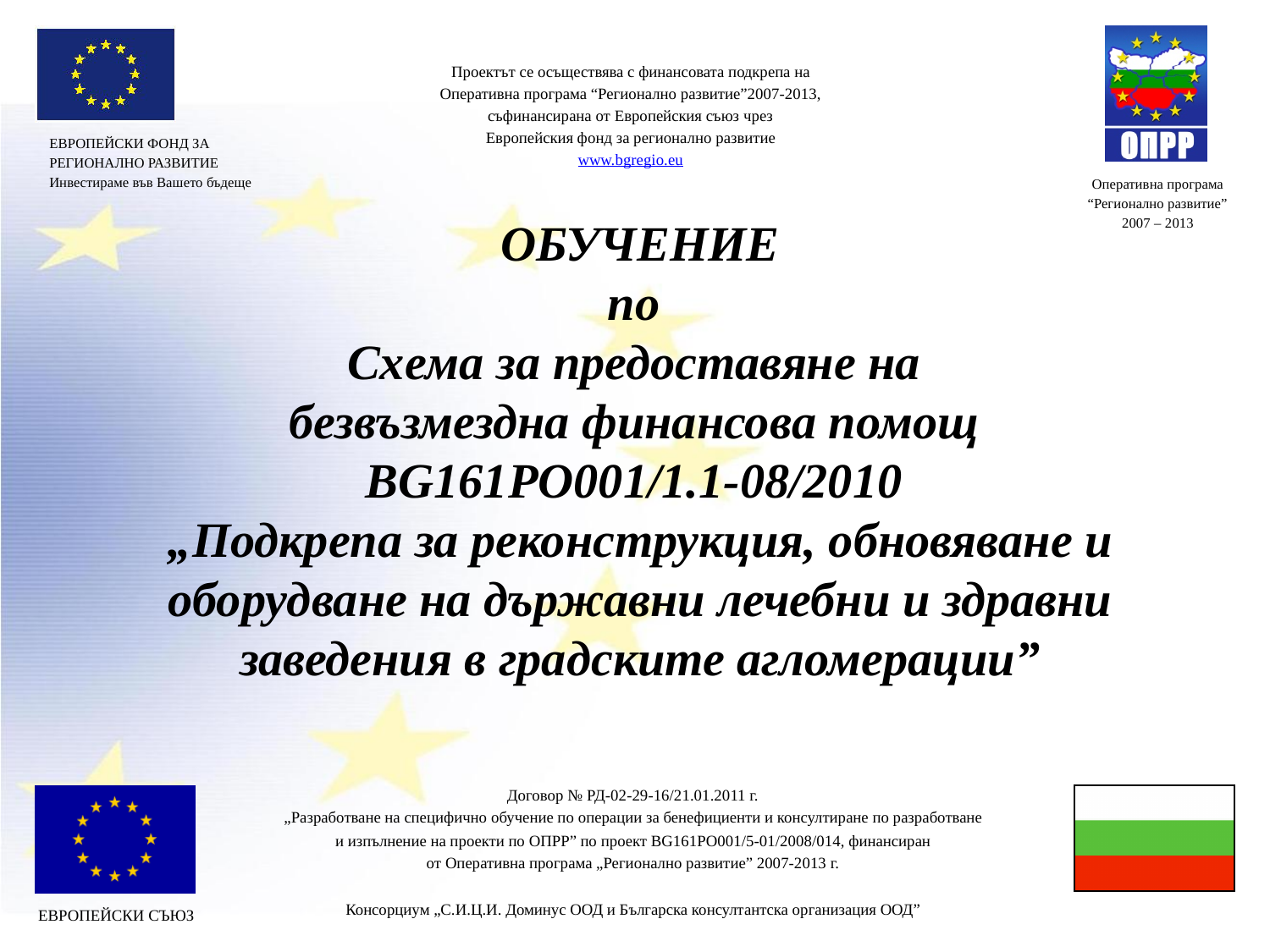

ОБУЧЕНИЕ
по
Схема за предоставяне на
безвъзмездна финансова помощ
BG161PO001/1.1-08/2010
„Подкрепа за реконструкция, обновяване и оборудване на държавни лечебни и здравни заведения в градските агломерации”